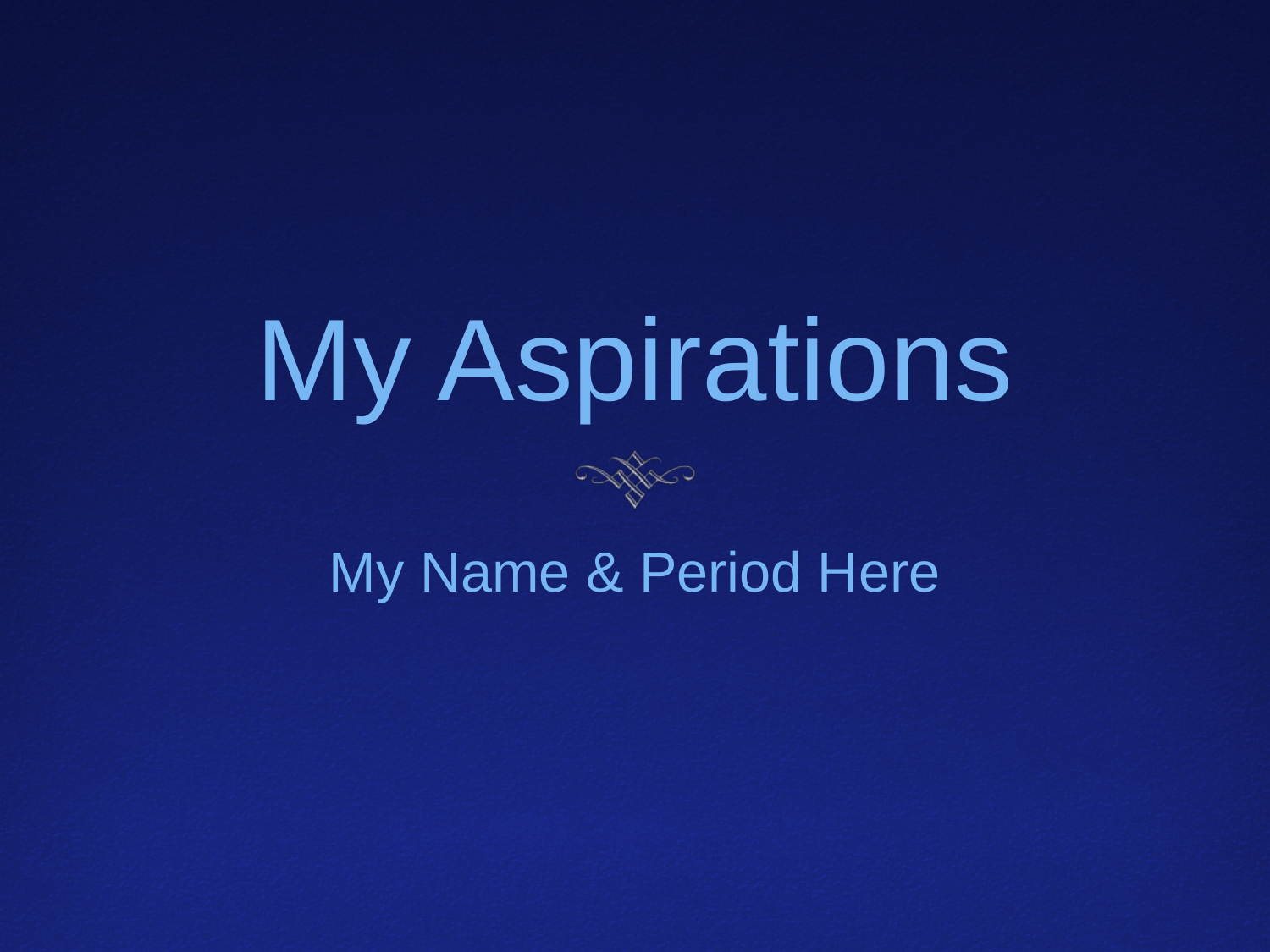

# My Aspirations
My Name & Period Here